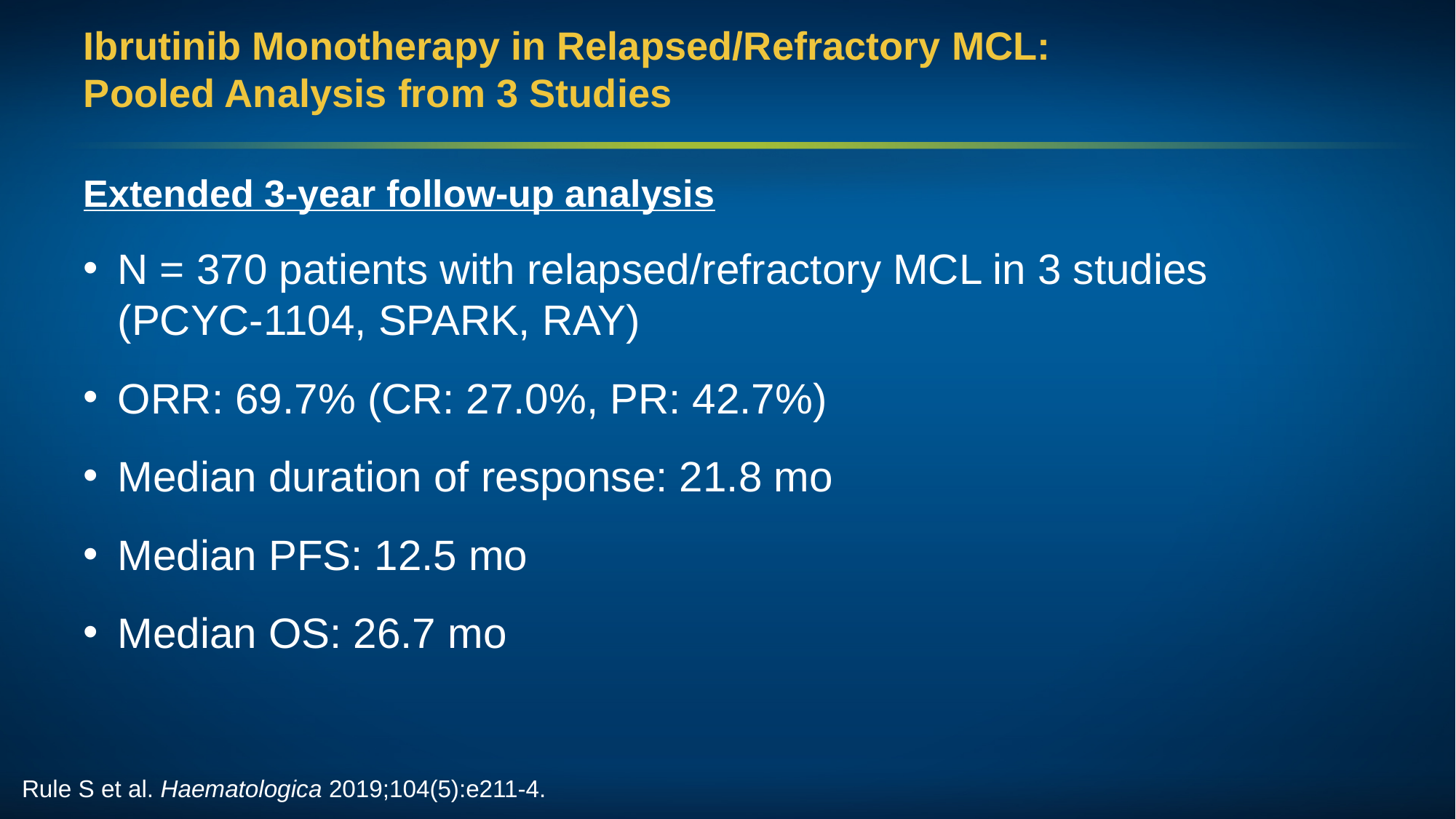

# Ibrutinib Monotherapy in Relapsed/Refractory MCL: Pooled Analysis from 3 Studies
Extended 3-year follow-up analysis
N = 370 patients with relapsed/refractory MCL in 3 studies
(PCYC-1104, SPARK, RAY)
ORR: 69.7% (CR: 27.0%, PR: 42.7%)
Median duration of response: 21.8 mo
Median PFS: 12.5 mo
Median OS: 26.7 mo
Rule S et al. Haematologica 2019;104(5):e211-4.